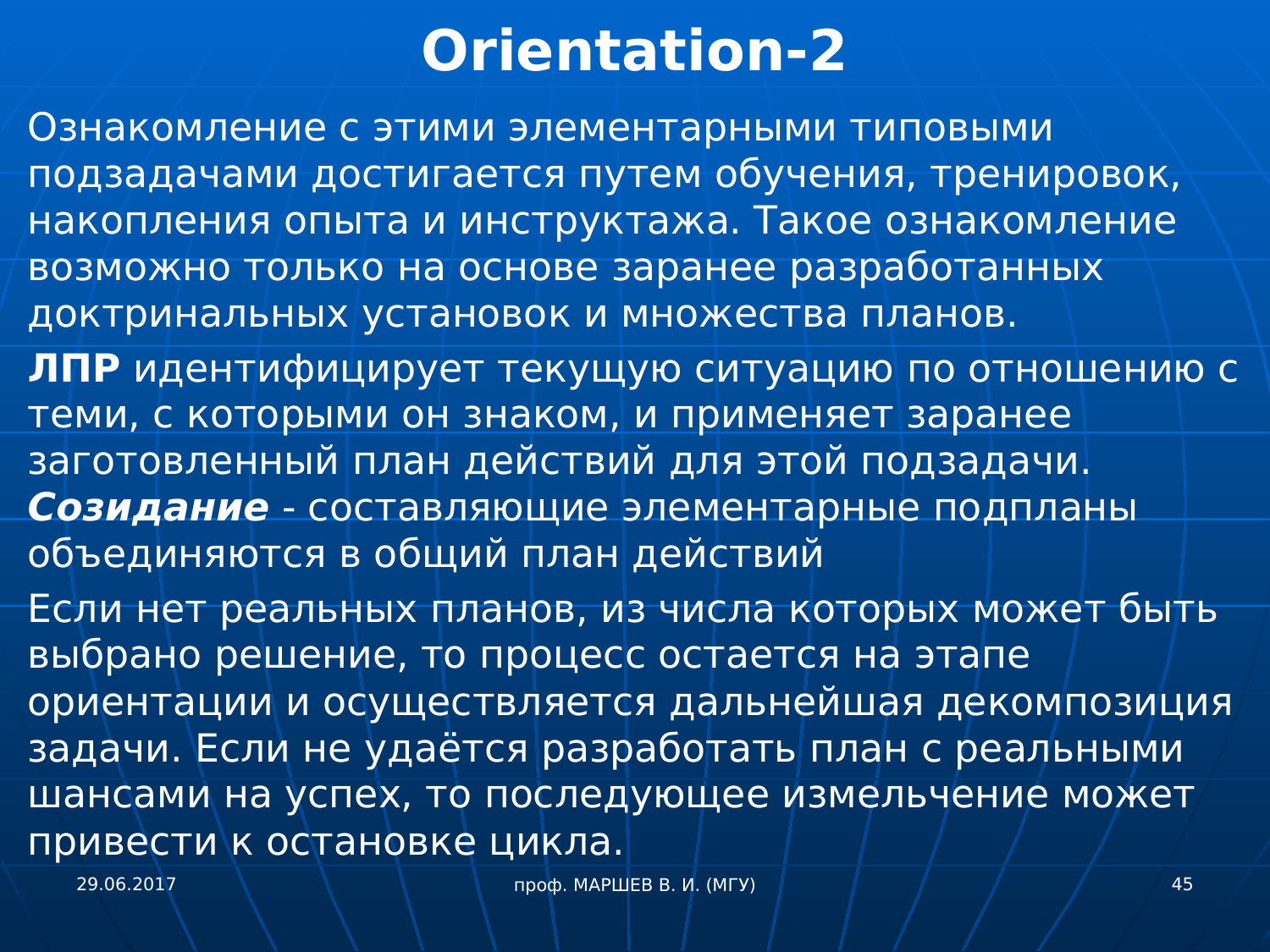

# Orientation-2
Ознакомление с этими элементарными типовыми подзадачами достигается путем обучения, тренировок, накопления опыта и инструктажа. Такое ознакомление возможно только на основе заранее разработанных доктринальных установок и множества планов.
ЛПР идентифицирует текущую ситуацию по отношению с теми, с которыми он знаком, и применяет заранее заготовленный план действий для этой подзадачи. Созидание - составляющие элементарные подпланы объединяются в общий план действий
Если нет реальных планов, из числа которых может быть выбрано решение, то процесс остается на этапе ориентации и осуществляется дальнейшая декомпозиция задачи. Если не удаётся разработать план с реальными шансами на успех, то последующее измельчение может привести к остановке цикла.
29.06.2017
45
проф. МАРШЕВ В. И. (МГУ)